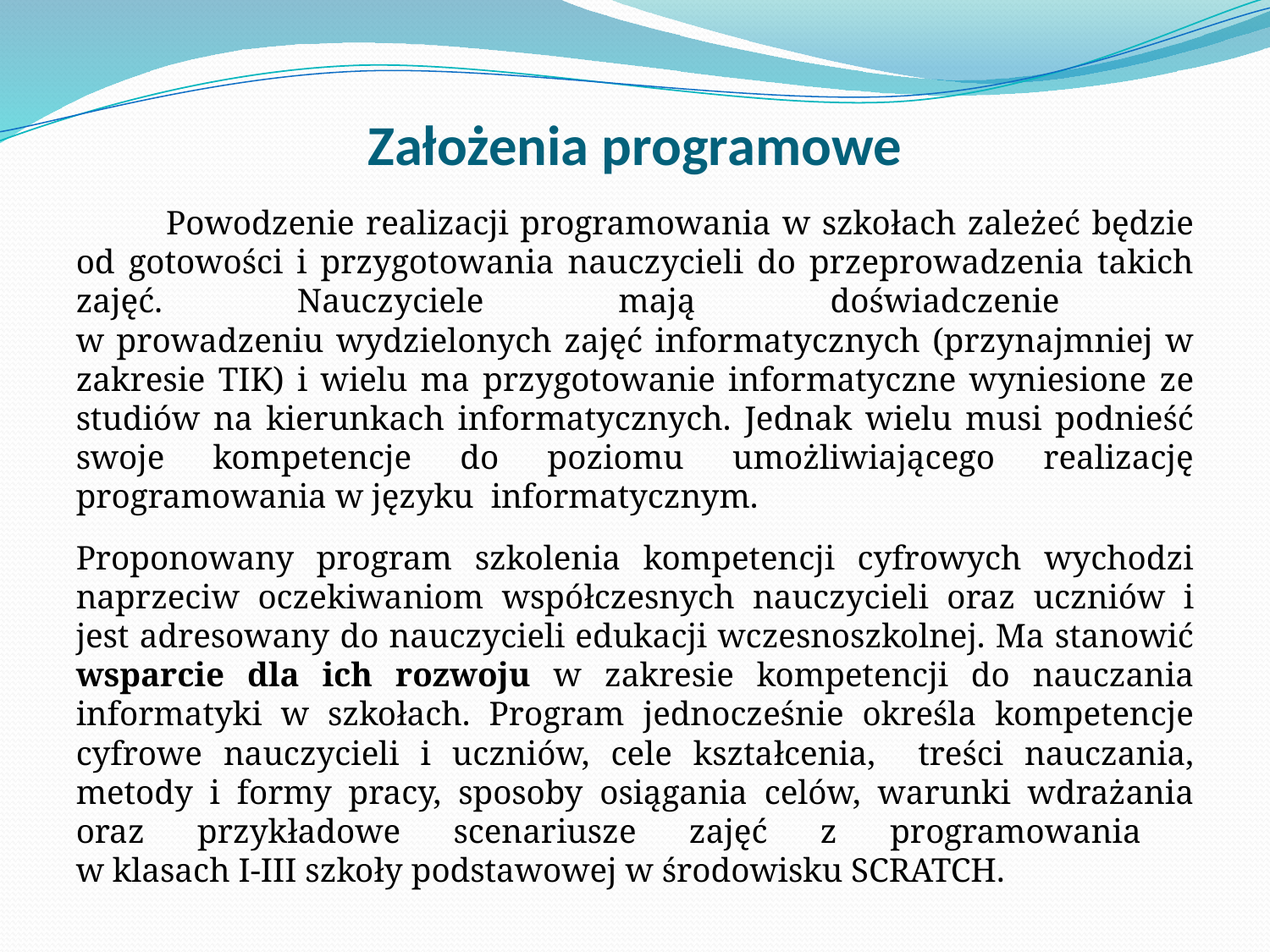

# Założenia programowe
	Powodzenie realizacji programowania w szkołach zależeć będzie od gotowości i przygotowania nauczycieli do przeprowadzenia takich zajęć. Nauczyciele mają doświadczenie
w prowadzeniu wydzielonych zajęć informatycznych (przynajmniej w zakresie TIK) i wielu ma przygotowanie informatyczne wyniesione ze studiów na kierunkach informatycznych. Jednak wielu musi podnieść swoje kompetencje do poziomu umożliwiającego realizację programowania w języku  informatycznym.

Proponowany program szkolenia kompetencji cyfrowych wychodzi naprzeciw oczekiwaniom współczesnych nauczycieli oraz uczniów i jest adresowany do nauczycieli edukacji wczesnoszkolnej. Ma stanowić wsparcie dla ich rozwoju w zakresie kompetencji do nauczania informatyki w szkołach. Program jednocześnie określa kompetencje cyfrowe nauczycieli i uczniów, cele kształcenia,  treści nauczania, metody i formy pracy, sposoby osiągania celów, warunki wdrażania oraz przykładowe scenariusze zajęć z programowania
w klasach I-III szkoły podstawowej w środowisku SCRATCH.